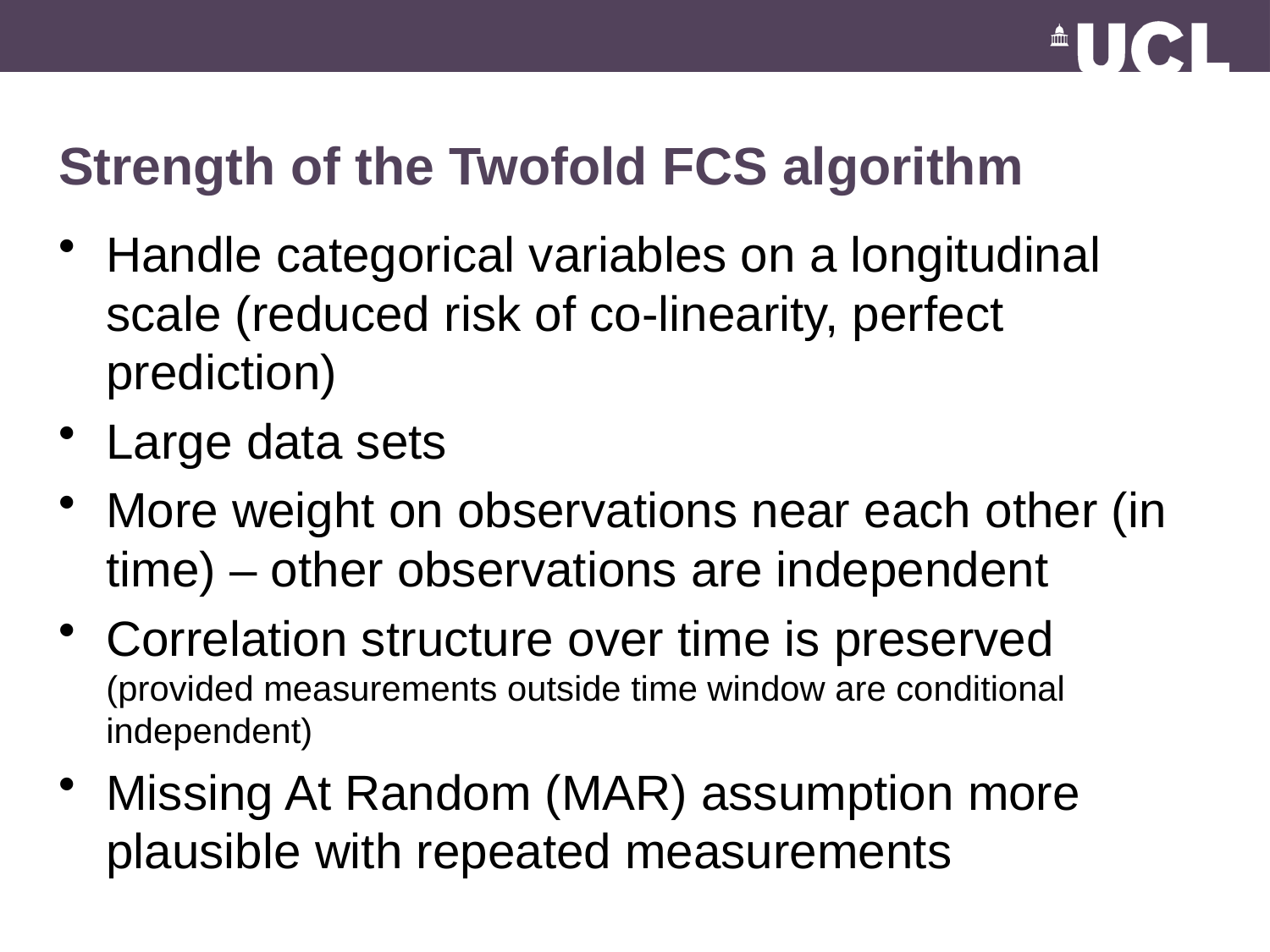

# Strength of the Twofold FCS algorithm
Handle categorical variables on a longitudinal scale (reduced risk of co-linearity, perfect prediction)
Large data sets
More weight on observations near each other (in time) – other observations are independent
Correlation structure over time is preserved (provided measurements outside time window are conditional independent)
Missing At Random (MAR) assumption more plausible with repeated measurements